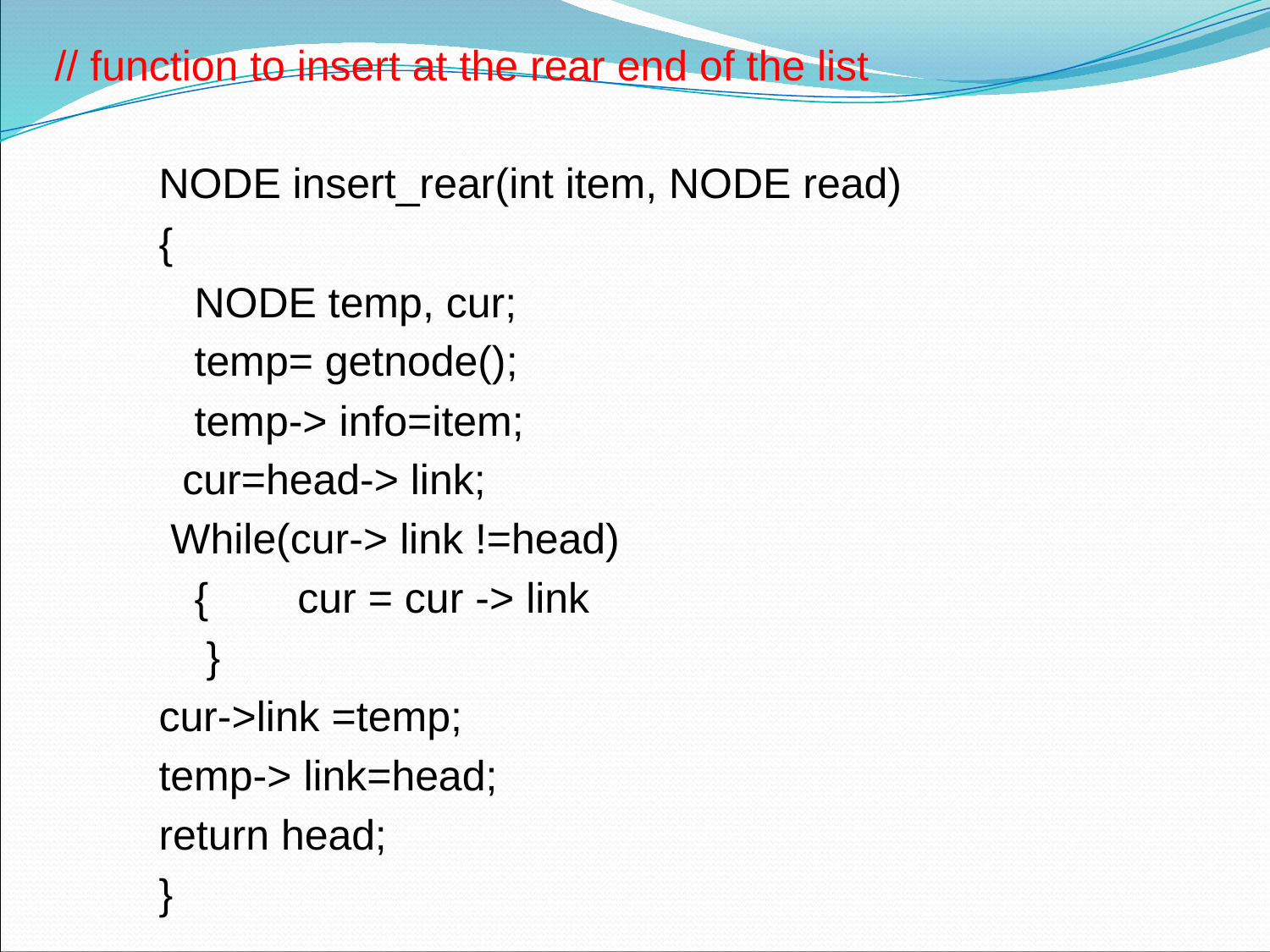

// function to insert at the rear end of the list

 	NODE insert_rear(int item, NODE read)
	{
	   NODE temp, cur;
	   temp= getnode();
	   temp-> info=item;
	  cur=head-> link;
	 While(cur-> link !=head)
	   { 	 cur = cur -> link
	    }
	cur->link =temp;
	temp-> link=head;
	return head;
	}
#